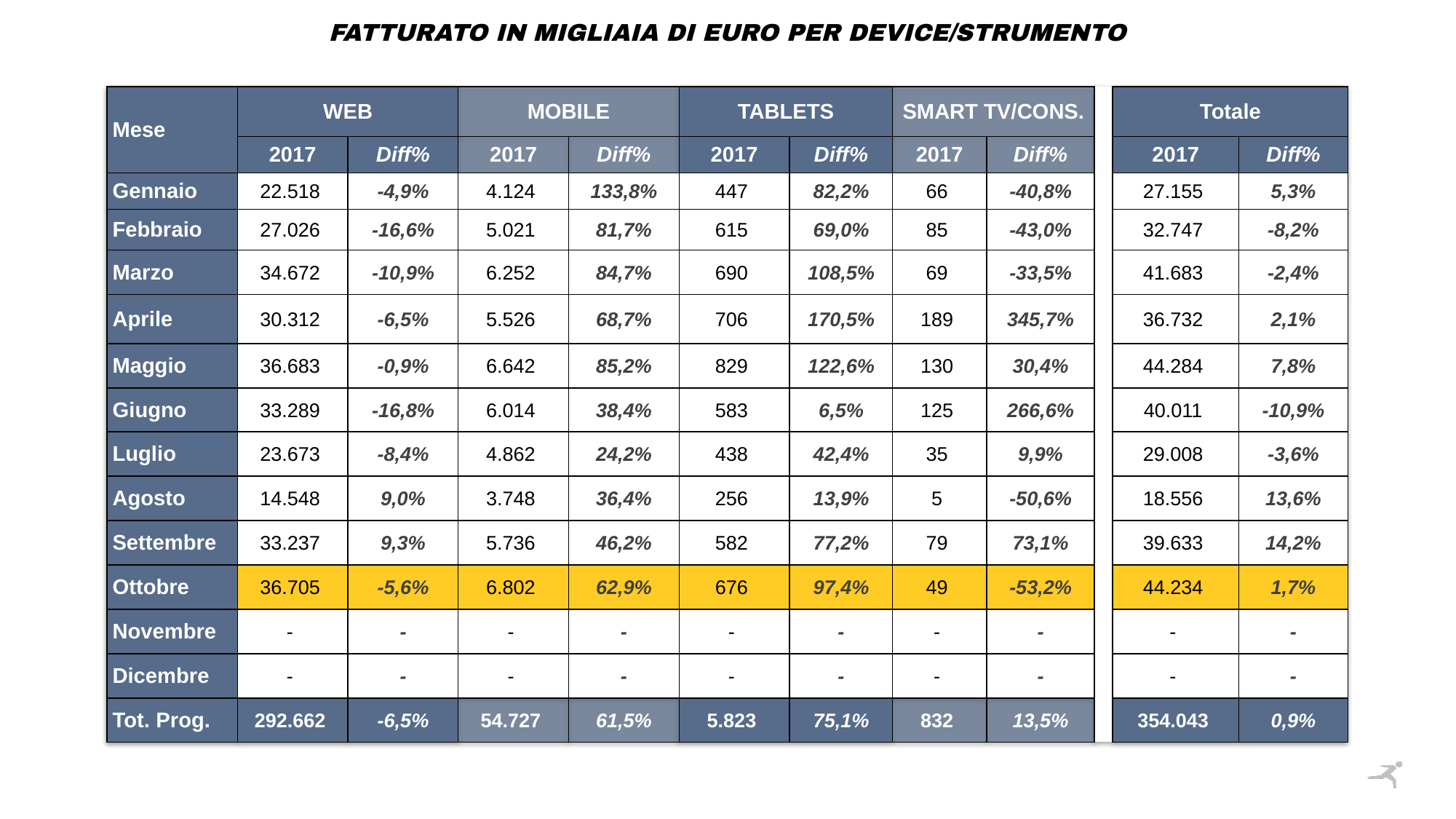

Fatturato in migliaia di euro per DEVICE/STRUMENTO
| Mese | WEB |  | MOBILE |  | TABLETS |  | SMART TV/CONS. |  |  | Totale |  |
| --- | --- | --- | --- | --- | --- | --- | --- | --- | --- | --- | --- |
|  | 2017 | Diff% | 2017 | Diff% | 2017 | Diff% | 2017 | Diff% |  | 2017 | Diff% |
| Gennaio | 22.518 | -4,9% | 4.124 | 133,8% | 447 | 82,2% | 66 | -40,8% |  | 27.155 | 5,3% |
| Febbraio | 27.026 | -16,6% | 5.021 | 81,7% | 615 | 69,0% | 85 | -43,0% |  | 32.747 | -8,2% |
| Marzo | 34.672 | -10,9% | 6.252 | 84,7% | 690 | 108,5% | 69 | -33,5% |  | 41.683 | -2,4% |
| Aprile | 30.312 | -6,5% | 5.526 | 68,7% | 706 | 170,5% | 189 | 345,7% |  | 36.732 | 2,1% |
| Maggio | 36.683 | -0,9% | 6.642 | 85,2% | 829 | 122,6% | 130 | 30,4% |  | 44.284 | 7,8% |
| Giugno | 33.289 | -16,8% | 6.014 | 38,4% | 583 | 6,5% | 125 | 266,6% |  | 40.011 | -10,9% |
| Luglio | 23.673 | -8,4% | 4.862 | 24,2% | 438 | 42,4% | 35 | 9,9% |  | 29.008 | -3,6% |
| Agosto | 14.548 | 9,0% | 3.748 | 36,4% | 256 | 13,9% | 5 | -50,6% |  | 18.556 | 13,6% |
| Settembre | 33.237 | 9,3% | 5.736 | 46,2% | 582 | 77,2% | 79 | 73,1% |  | 39.633 | 14,2% |
| Ottobre | 36.705 | -5,6% | 6.802 | 62,9% | 676 | 97,4% | 49 | -53,2% |  | 44.234 | 1,7% |
| Novembre | - | - | - | - | - | - | - | - |  | - | - |
| Dicembre | - | - | - | - | - | - | - | - |  | - | - |
| Tot. Prog. | 292.662 | -6,5% | 54.727 | 61,5% | 5.823 | 75,1% | 832 | 13,5% |  | 354.043 | 0,9% |